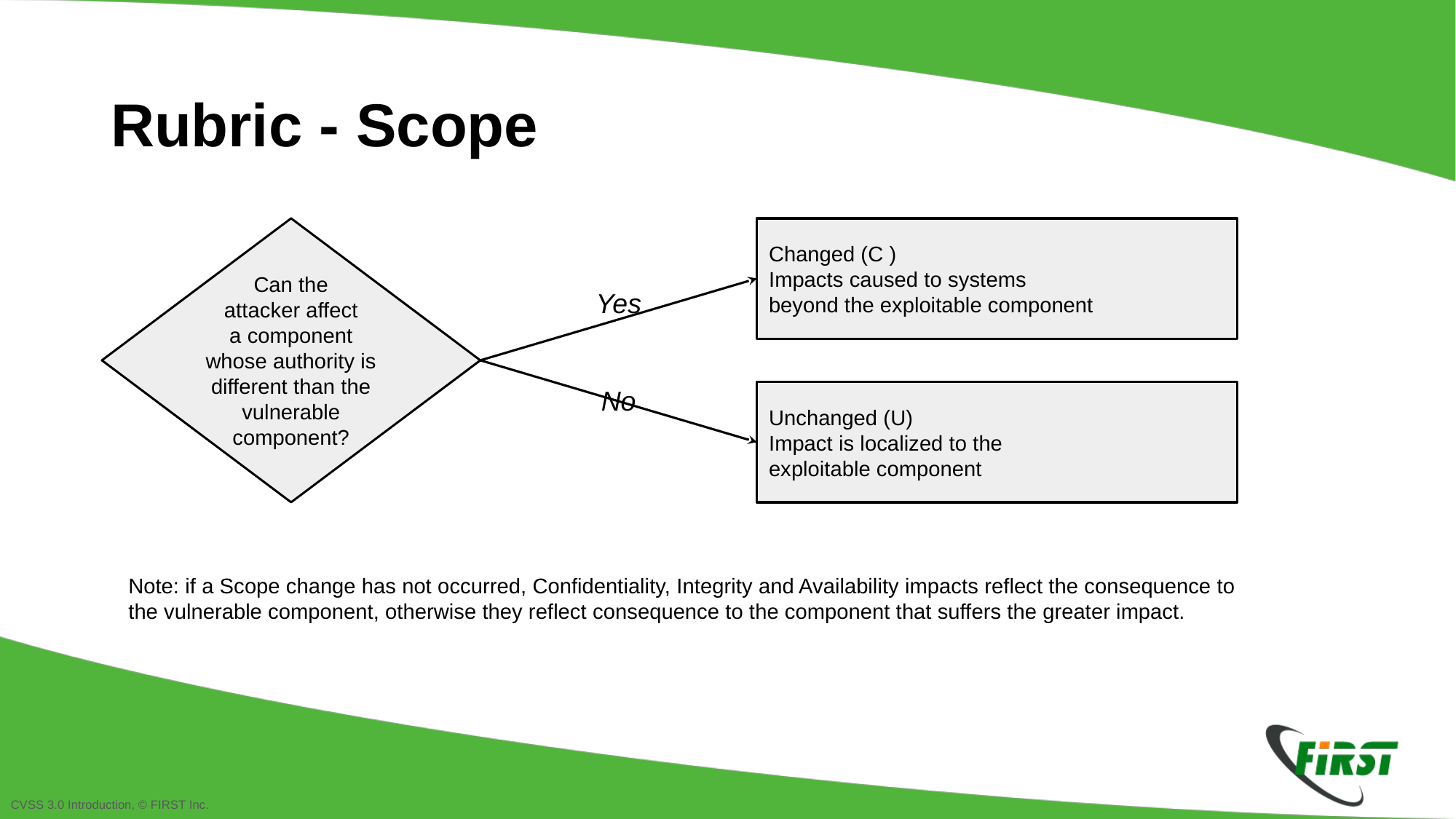

Rubric - Scope

Can the
attacker affect
a component
whose authority is
different than the
vulnerable
component?
Changed (C )
Impacts caused to systems
beyond the exploitable component
Unchanged (U)
Impact is localized to the
exploitable component
Note: if a Scope change has not occurred, Confidentiality, Integrity and Availability impacts reflect the consequence to the vulnerable component, otherwise they reflect consequence to the component that suffers the greater impact.